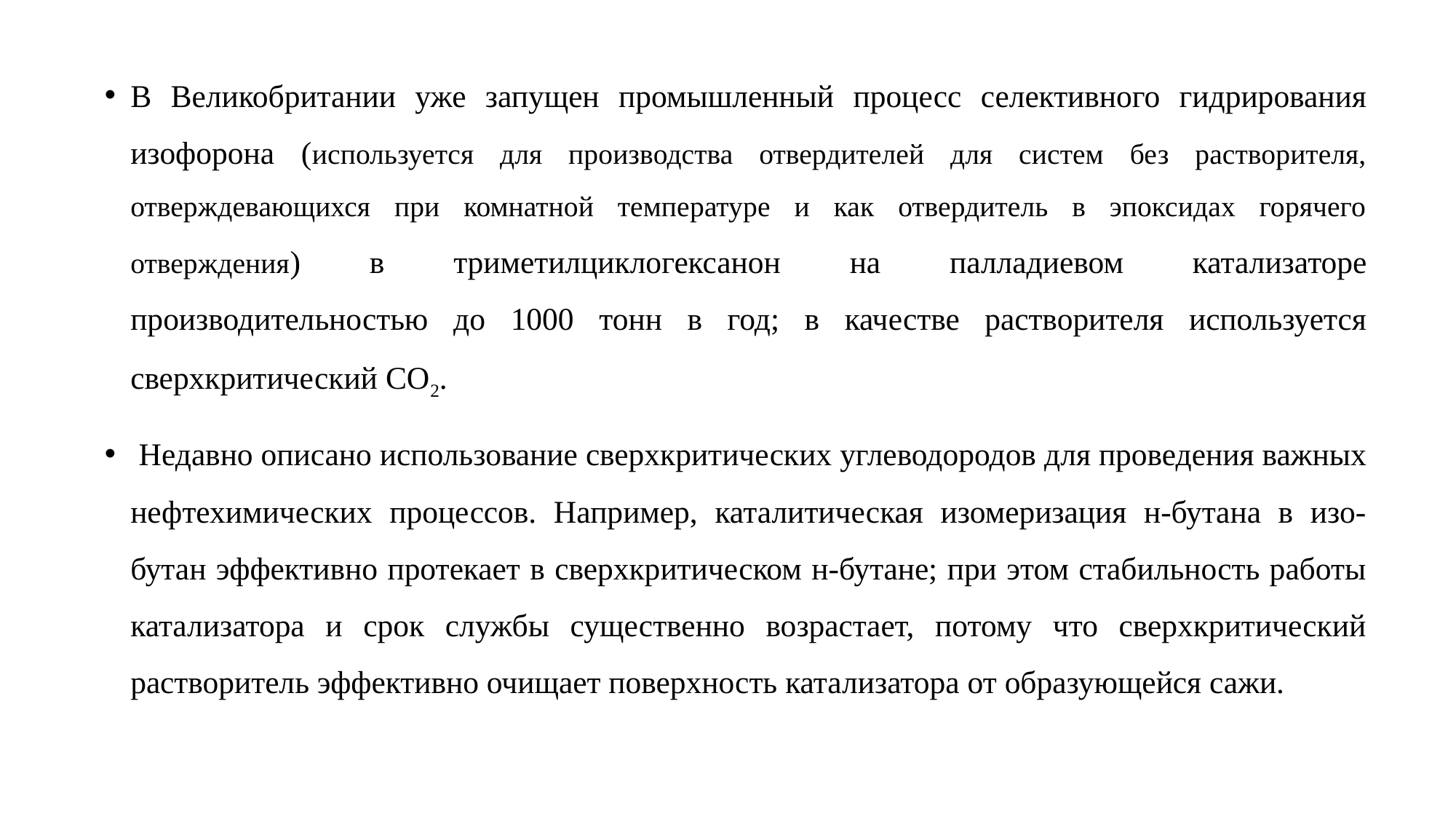

В Великобритании уже запущен промышленный процесс селективного гидрирования изофорона (используется для производства отвердителей для систем без растворителя, отверждевающихся при комнатной температуре и как отвердитель в эпоксидах горячего отверждения) в триметилциклогексанон на палладиевом катализаторе производительностью до 1000 тонн в год; в качестве растворителя используется сверхкритический СО2.
 Недавно описано использование сверхкритических углеводородов для проведения важных нефтехимических процессов. Например, каталитическая изомеризация н-бутана в изо-бутан эффективно протекает в сверхкритическом н-бутане; при этом стабильность работы катализатора и срок службы существенно возрастает, потому что сверхкритический растворитель эффективно очищает поверхность катализатора от образующейся сажи.